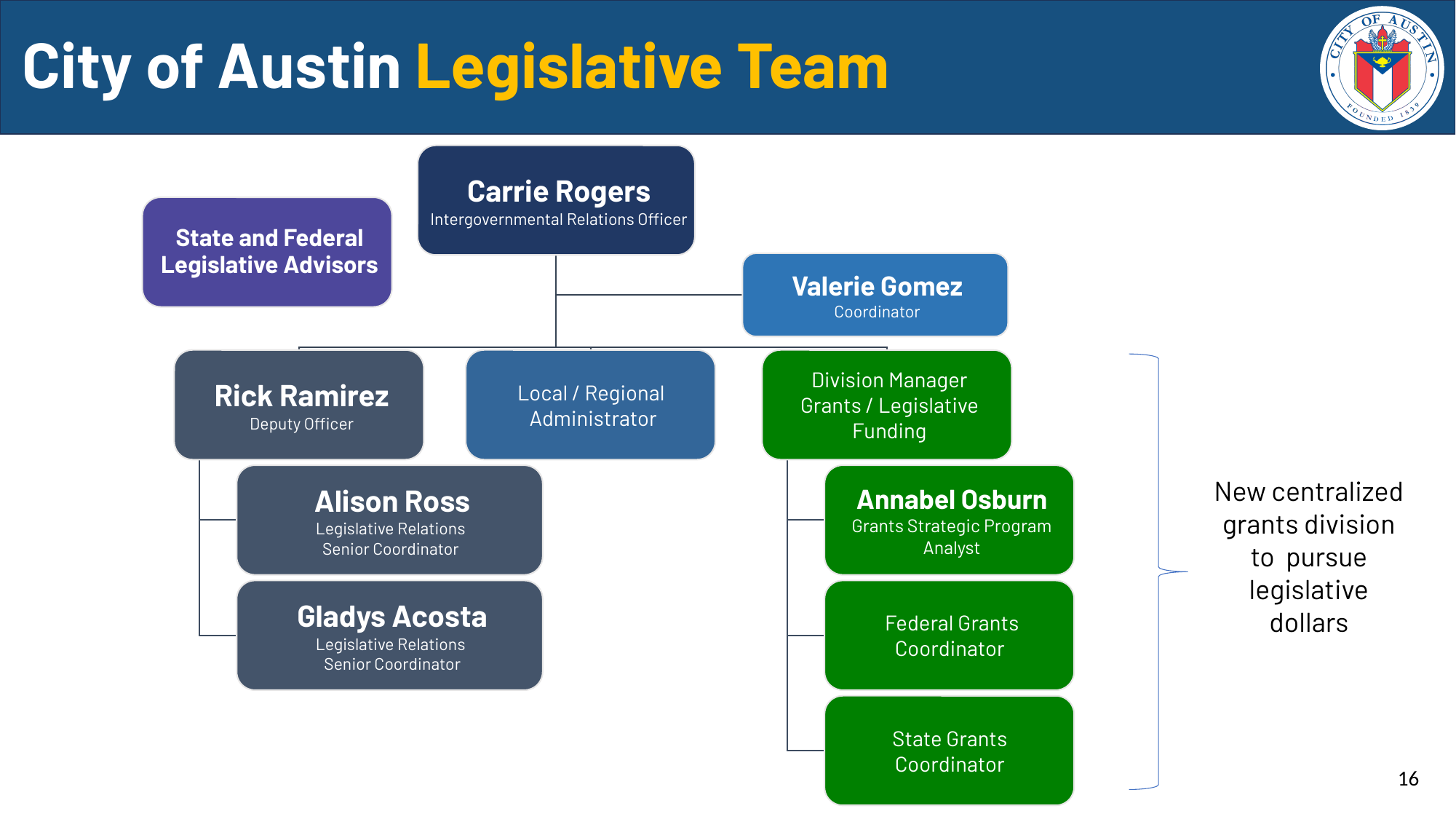

# City of Austin Legislative Team
Carrie Rogers
Intergovernmental Relations Officer
Rick Ramirez
Deputy Officer
Alison Ross
Legislative Relations
Senior Coordinator
Gladys Acosta
Legislative Relations
Senior Coordinator
Local / Regional
Administrator
Division Manager
Grants / Legislative Funding
Annabel Osburn
Grants Strategic Program Analyst
Federal Grants Coordinator
State Grants
Coordinator
Valerie Gomez
Coordinator
State and Federal Legislative Advisors

New centralized grants division to  pursue legislative dollars
16